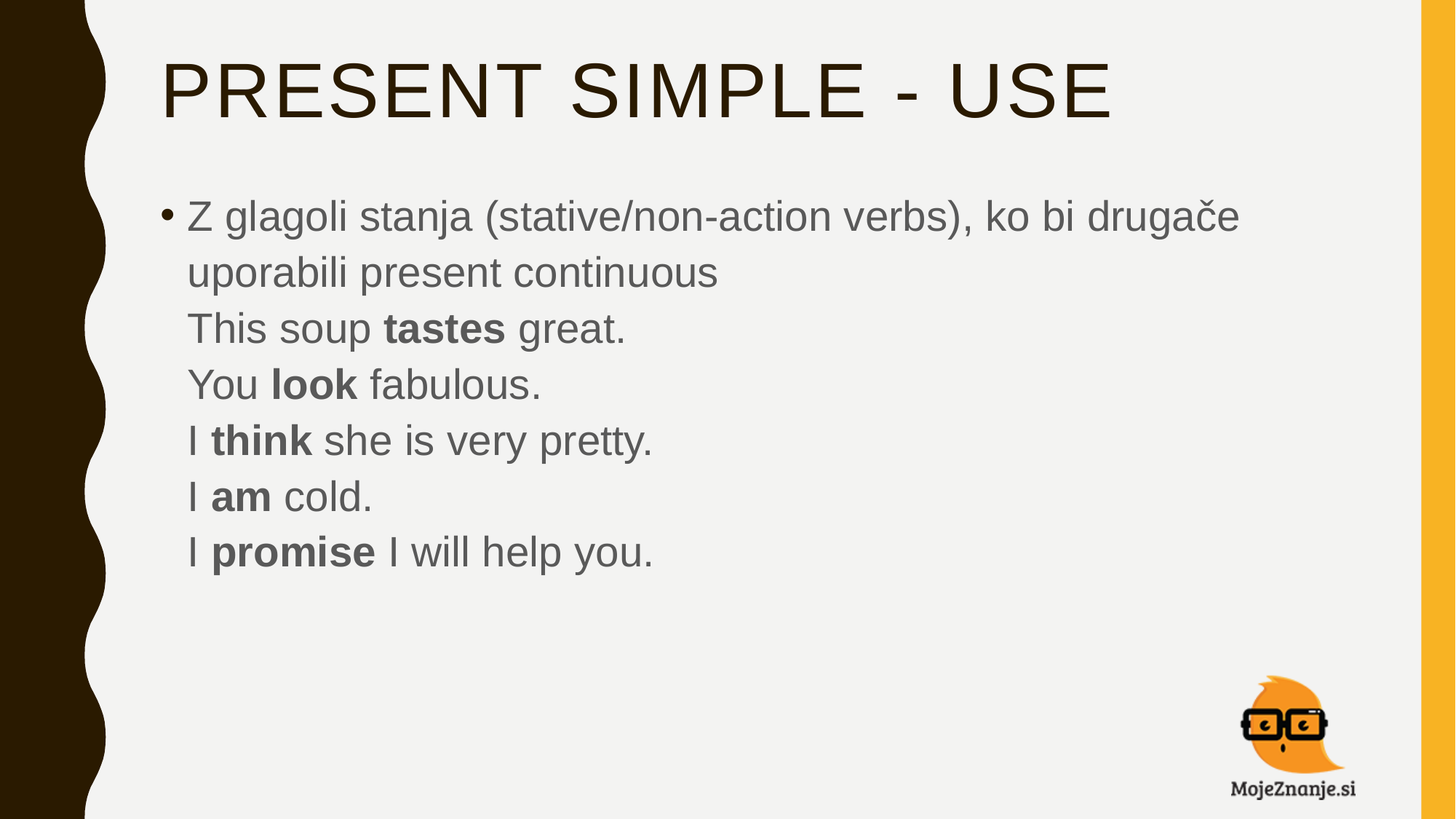

# PRESENT SIMPLE - USE
Z glagoli stanja (stative/non-action verbs), ko bi drugače uporabili present continuous
This soup tastes great.
You look fabulous.
I think she is very pretty.
I am cold.
I promise I will help you.